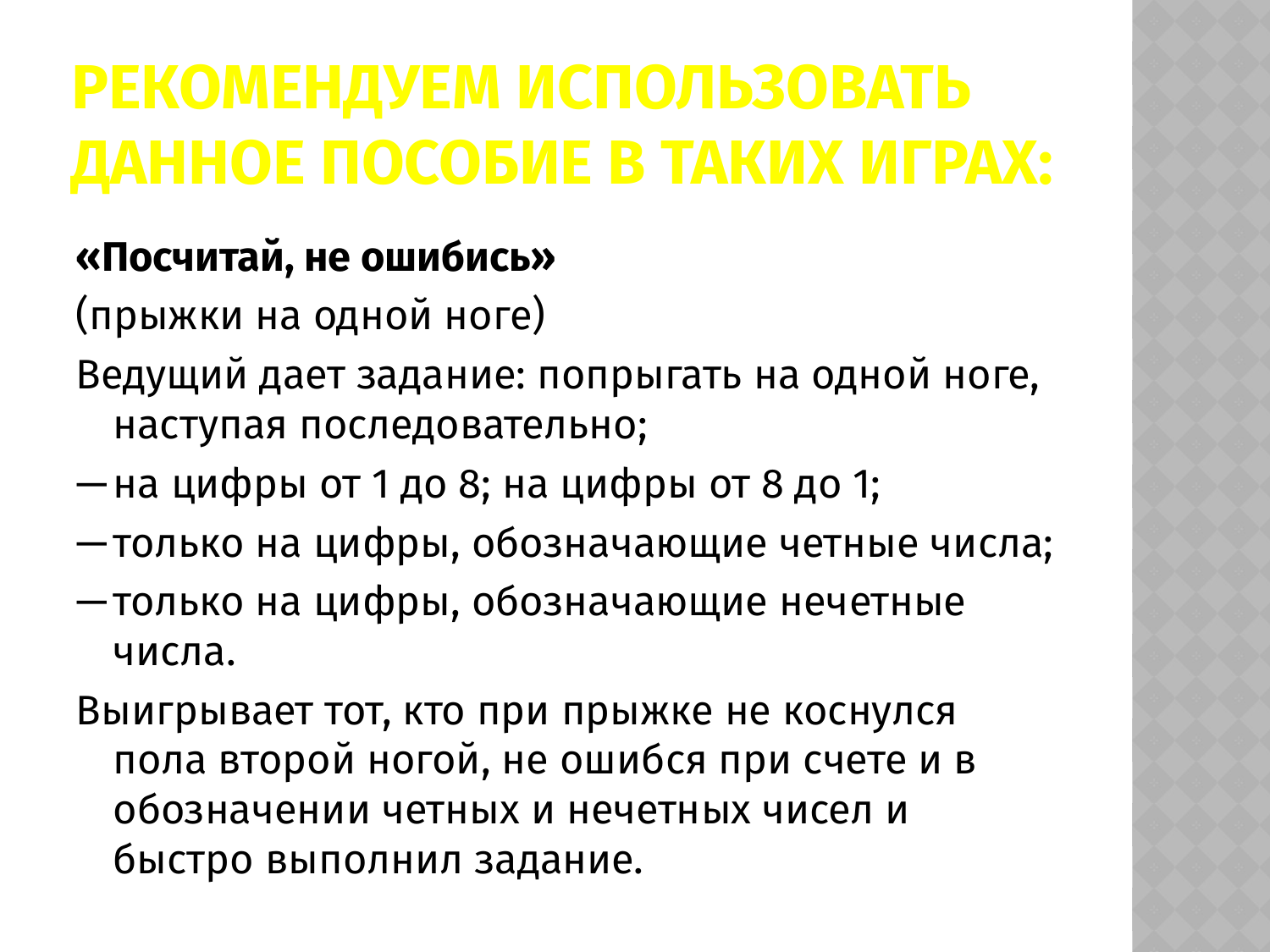

# Рекомендуем использовать данное пособие в таких играх:
«Посчитай, не ошибись»
(прыжки на одной ноге)
Ведущий дает задание: попрыгать на одной ноге, наступая последовательно;
—	на цифры от 1 до 8; на цифры от 8 до 1;
—	только на цифры, обозначающие четные числа;
—	только на цифры, обозначающие нечетные числа.
Выигрывает тот, кто при прыжке не коснулся пола второй ногой, не ошибся при счете и в обозначении четных и нечетных чисел и быстро выполнил задание.